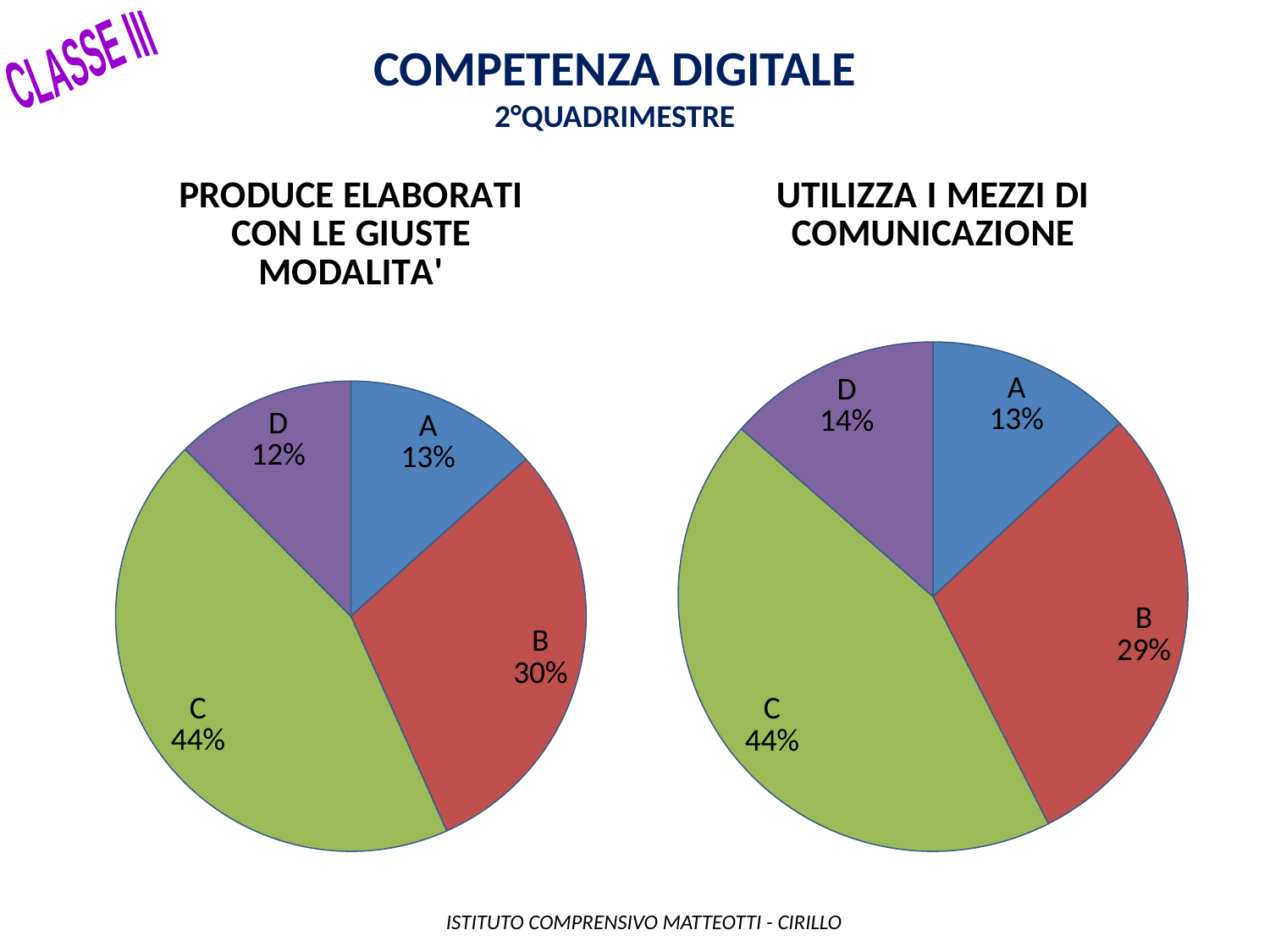

Competenza digitale
2°QUADRIMESTRE
CLASSE III

### Chart: PRODUCE ELABORATI CON LE GIUSTE MODALITA'

| Category |  |
|---|---|
| A | 29.0 |
| B | 65.0 |
| C | 96.0 |
| D | 27.0 |

### Chart: UTILIZZA I MEZZI DI COMUNICAZIONE

| Category |  |
|---|---|
| A | 28.0 |
| B | 63.0 |
| C | 94.0 |
| D | 29.0 |
 ISTITUTO COMPRENSIVO MATTEOTTI - CIRILLO